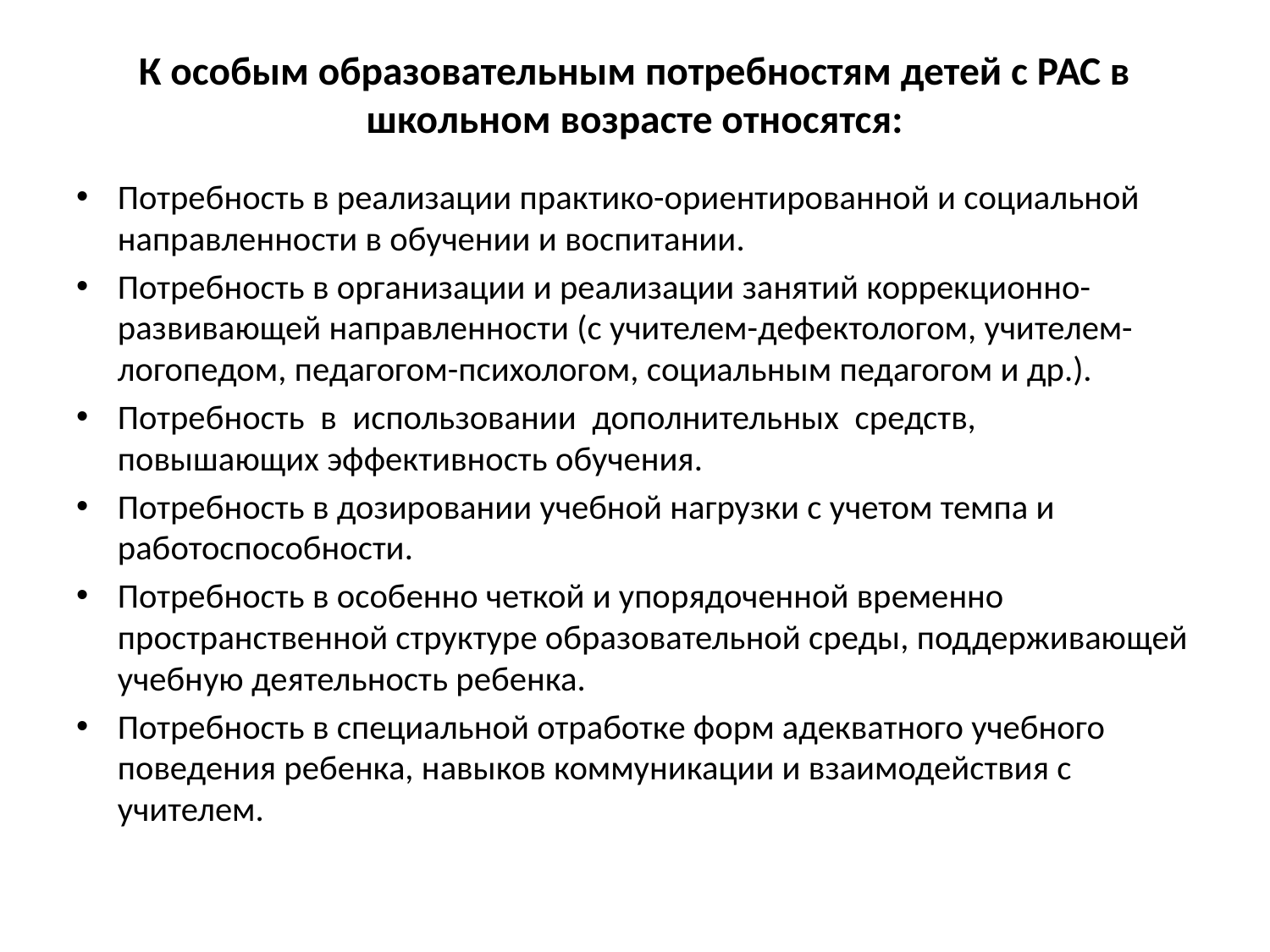

# К особым образовательным потребностям детей с РАС в школьном возрасте относятся:
Потребность в реализации практико-ориентированной и социальной направленности в обучении и воспитании.
Потребность в организации и реализации занятий коррекционно-развивающей направленности (с учителем-дефектологом, учителем-логопедом, педагогом-психологом, социальным педагогом и др.).
Потребность  в  использовании  дополнительных  средств,  повышающих эффективность обучения.
Потребность в дозировании учебной нагрузки с учетом темпа и работоспособности.
Потребность в особенно четкой и упорядоченной временно пространственной структуре образовательной среды, поддерживающей учебную деятельность ребенка.
Потребность в специальной отработке форм адекватного учебного поведения ребенка, навыков коммуникации и взаимодействия с учителем.